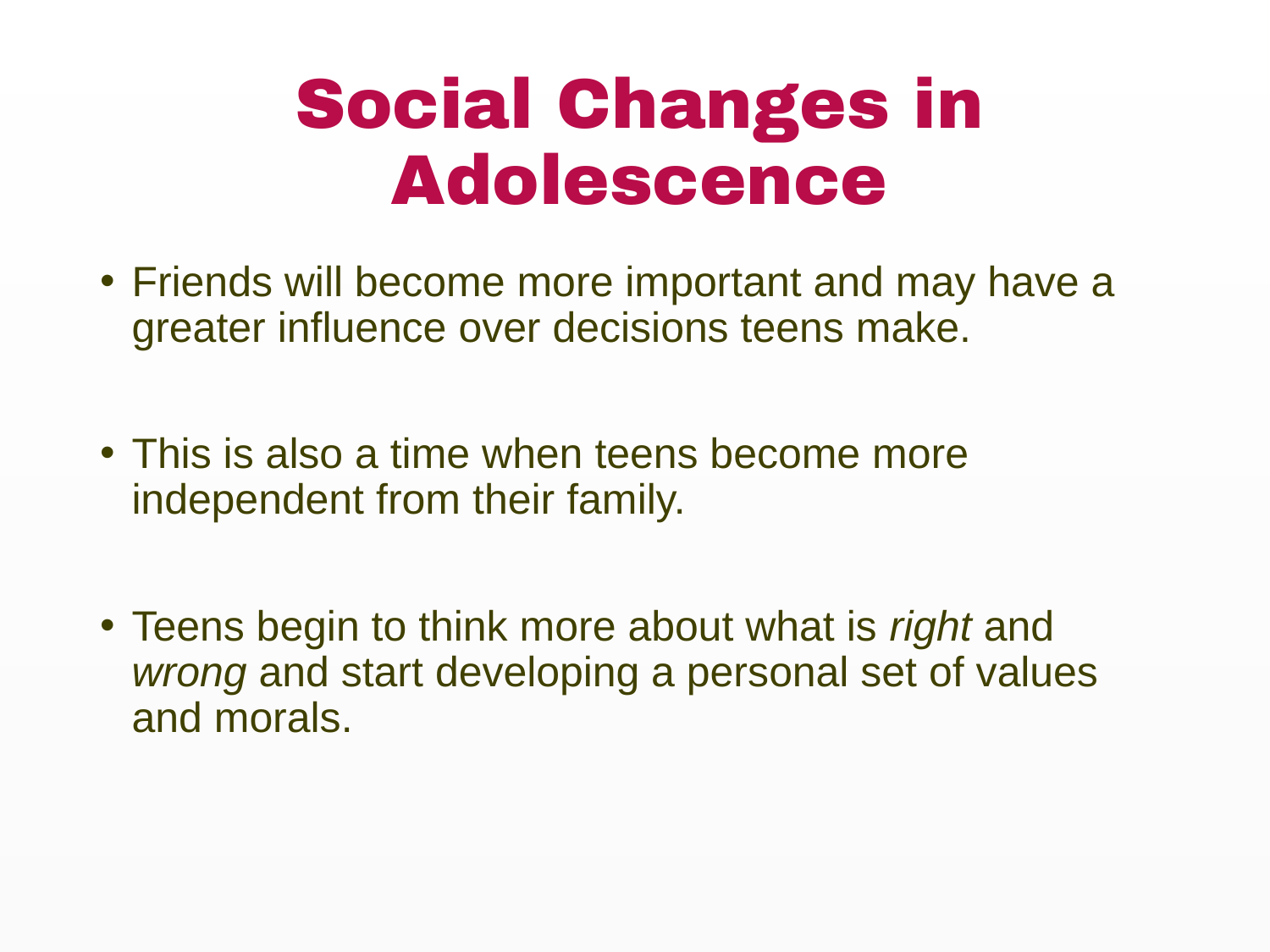

# Social Changes in Adolescence
Friends will become more important and may have a greater influence over decisions teens make.

This is also a time when teens become more independent from their family.

Teens begin to think more about what is right and wrong and start developing a personal set of values and morals.